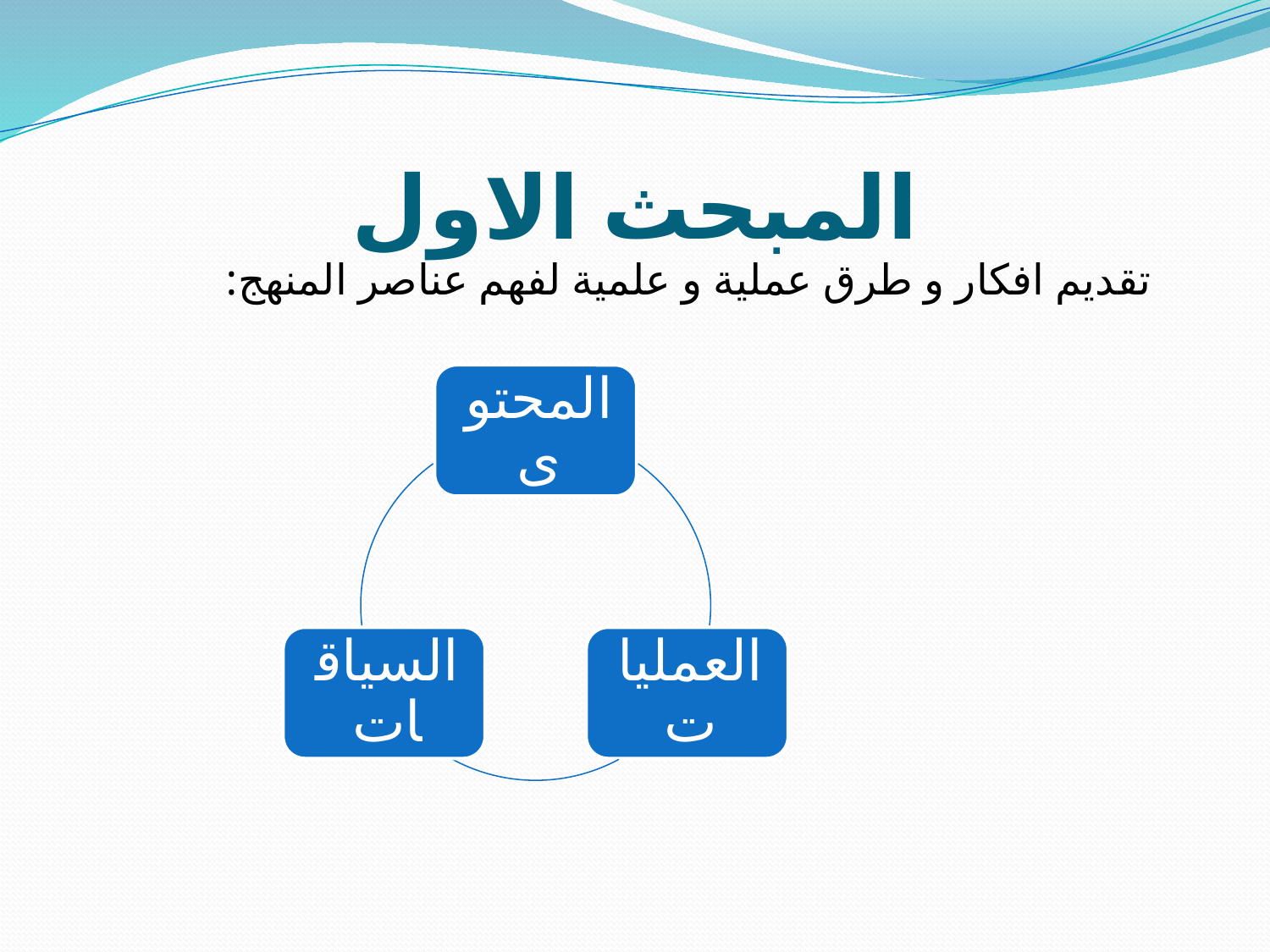

# المبحث الاول
 تقديم افكار و طرق عملية و علمية لفهم عناصر المنهج:
المحتوى
العمليات
السياقات